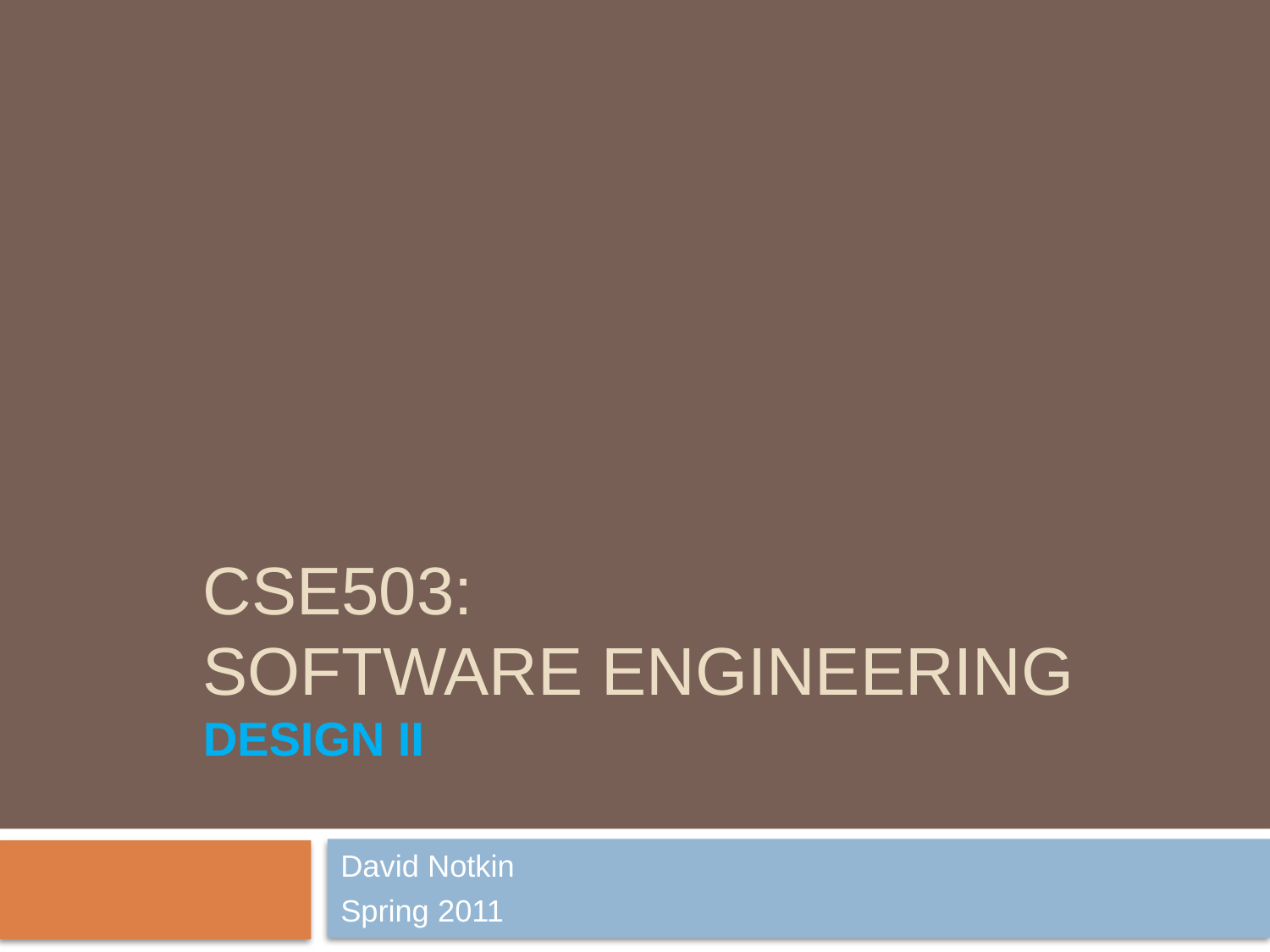

# CSE503: Software Engineering Design II
David Notkin
Spring 2011